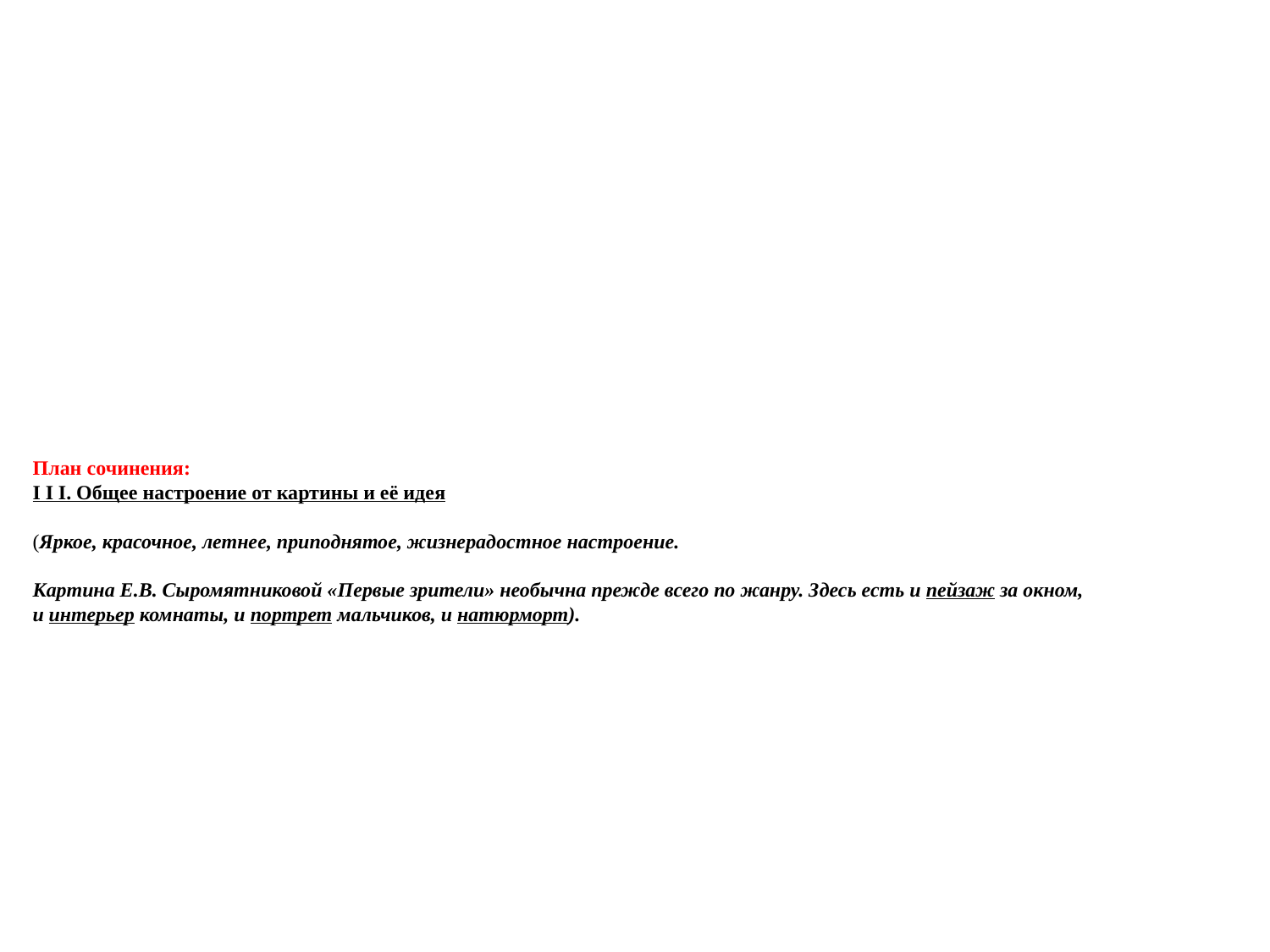

# План сочинения: I I I. Общее настроение от картины и её идея (Яркое, красочное, летнее, приподнятое, жизнерадостное настроение. Картина Е.В. Сыромятниковой «Первые зрители» необычна прежде всего по жанру. Здесь есть и пейзаж за окном, и интерьер комнаты, и портрет мальчиков, и натюрморт).